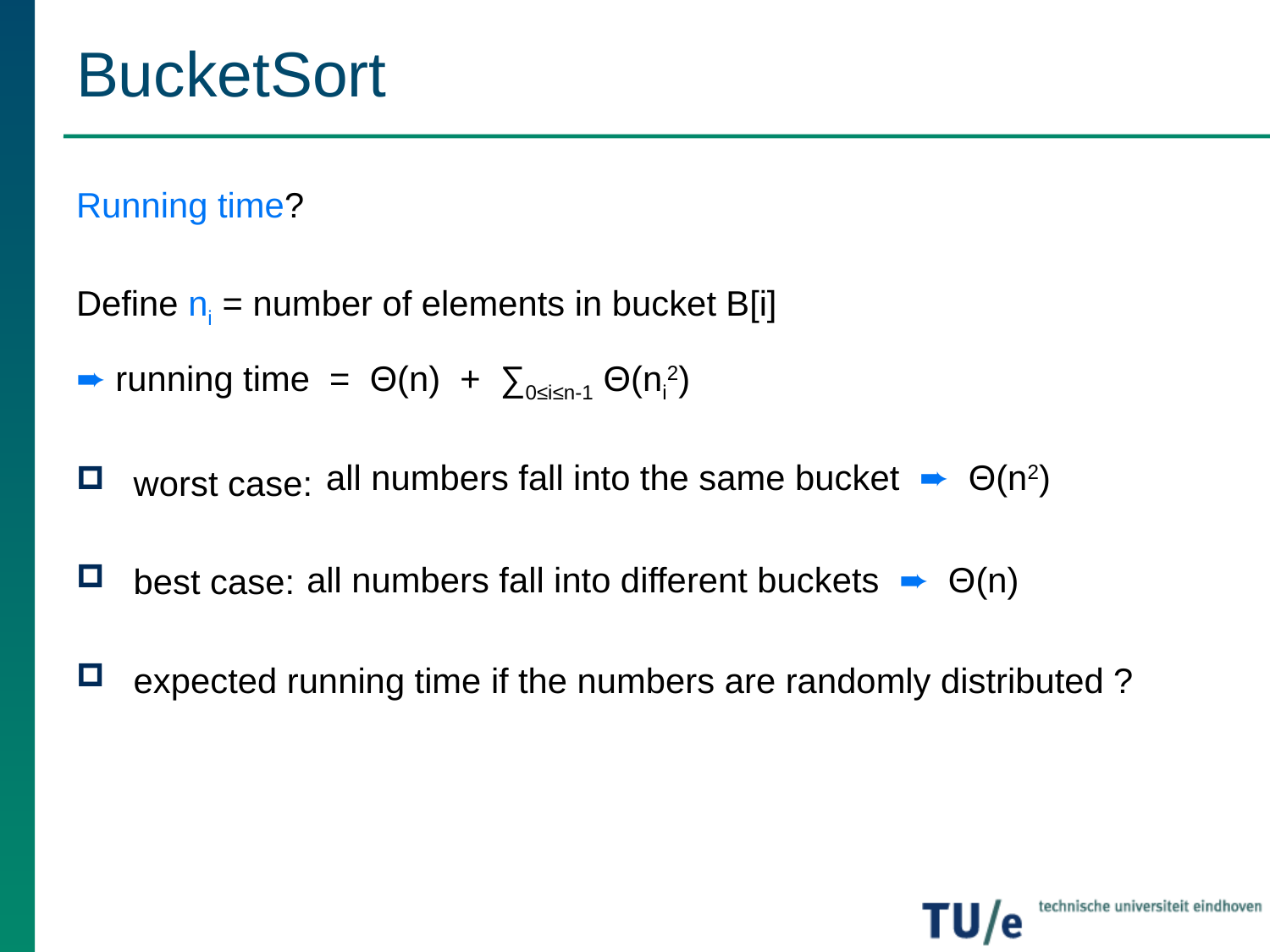

# BucketSort
Running time?

Define ni = number of elements in bucket B[i]

➨ running time  =  Θ(n)  +  ∑0≤i≤n-1 Θ(ni2)

 worst case:

 best case:

 expected running time if the numbers are randomly distributed ?
all numbers fall into the same bucket  ➨  Θ(n2)
all numbers fall into different buckets  ➨  Θ(n)